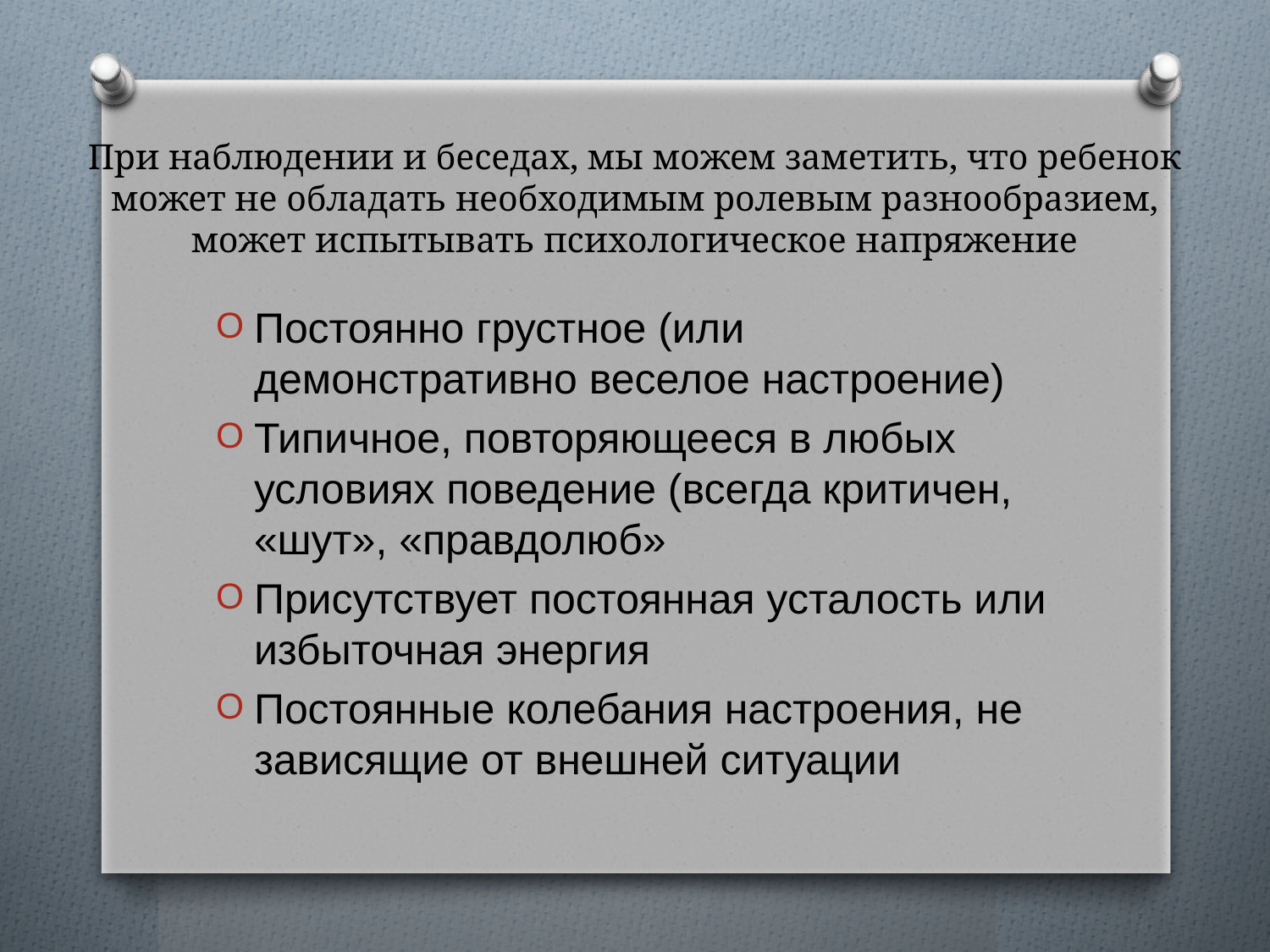

# При наблюдении и беседах, мы можем заметить, что ребенок может не обладать необходимым ролевым разнообразием, может испытывать психологическое напряжение
Постоянно грустное (или демонстративно веселое настроение)
Типичное, повторяющееся в любых условиях поведение (всегда критичен, «шут», «правдолюб»
Присутствует постоянная усталость или избыточная энергия
Постоянные колебания настроения, не зависящие от внешней ситуации